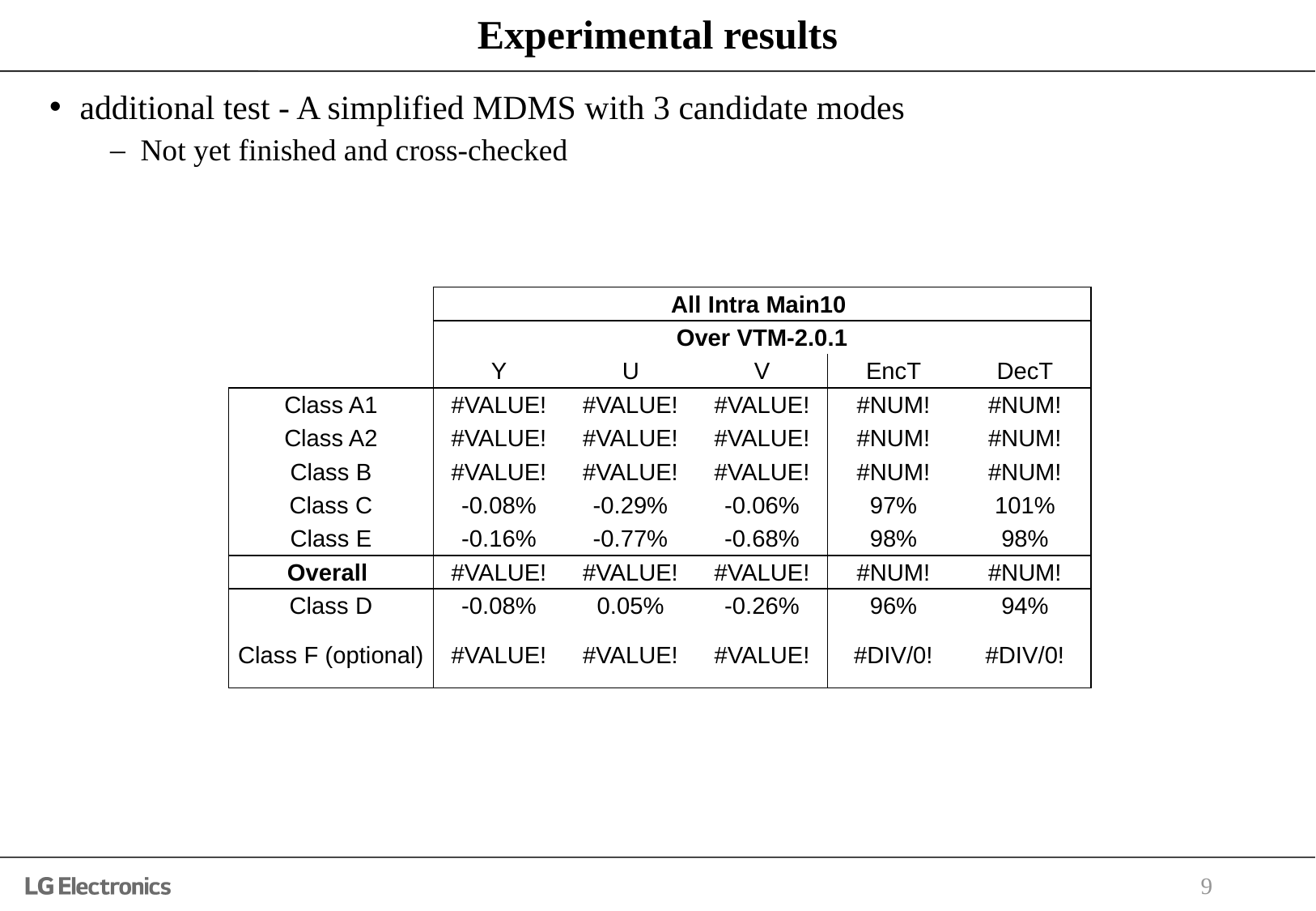

# Experimental results
additional test - A simplified MDMS with 3 candidate modes
Not yet finished and cross-checked

|  | All Intra Main10 |  |  |  |  |
| --- | --- | --- | --- | --- | --- |
|  | Over VTM-2.0.1 |  |  |  |  |
|  | Y | U | V | EncT | DecT |
| Class A1 | #VALUE! | #VALUE! | #VALUE! | #NUM! | #NUM! |
| Class A2 | #VALUE! | #VALUE! | #VALUE! | #NUM! | #NUM! |
| Class B | #VALUE! | #VALUE! | #VALUE! | #NUM! | #NUM! |
| Class C | -0.08% | -0.29% | -0.06% | 97% | 101% |
| Class E | -0.16% | -0.77% | -0.68% | 98% | 98% |
| Overall | #VALUE! | #VALUE! | #VALUE! | #NUM! | #NUM! |
| Class D | -0.08% | 0.05% | -0.26% | 96% | 94% |
| Class F (optional) | #VALUE! | #VALUE! | #VALUE! | #DIV/0! | #DIV/0! |
9